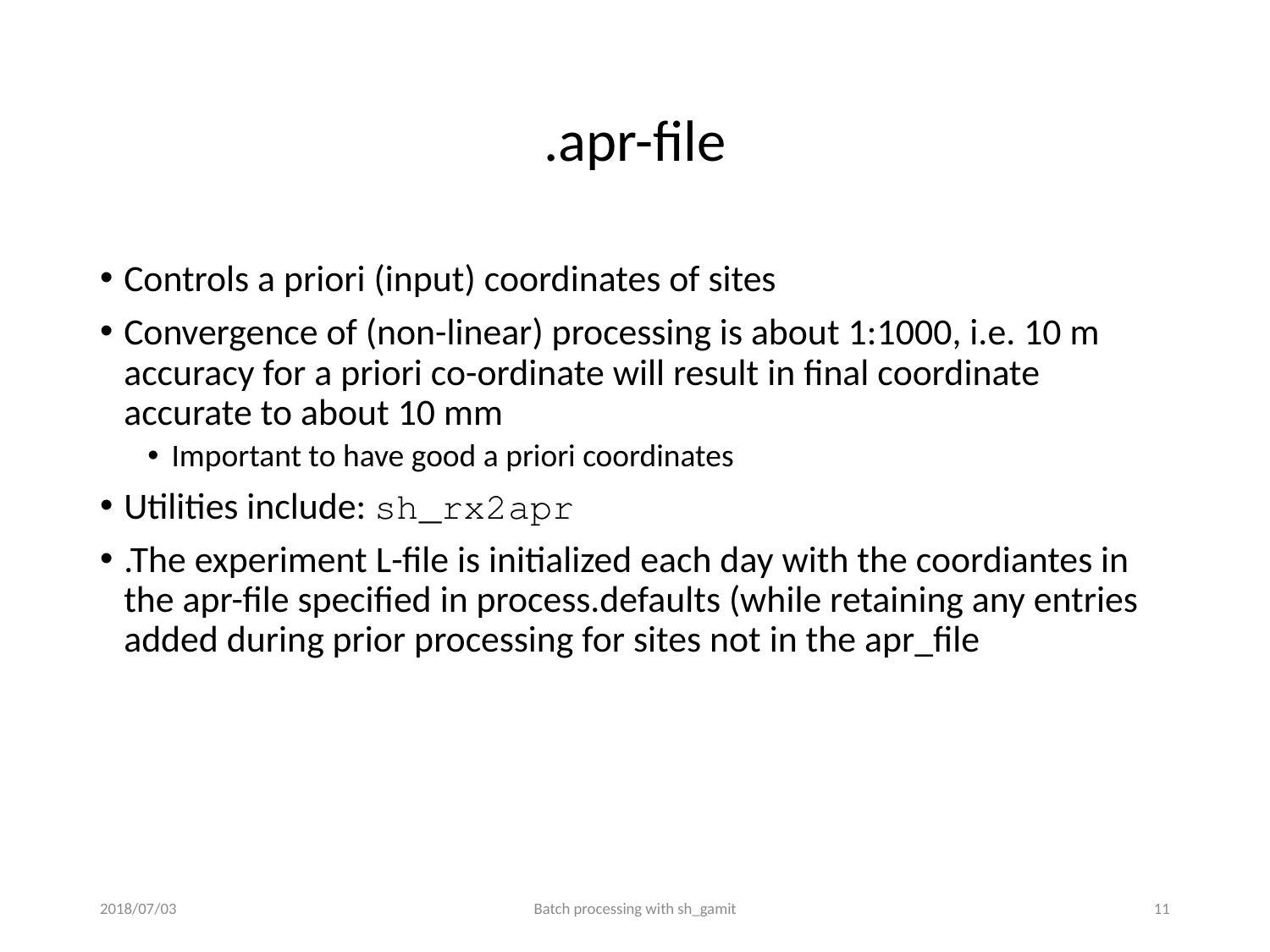

# .apr-file
Controls a priori (input) coordinates of sites
Convergence of (non-linear) processing is about 1:1000, i.e. 10 m accuracy for a priori co-ordinate will result in final coordinate accurate to about 10 mm
Important to have good a priori coordinates
Utilities include: sh_rx2apr
.The experiment L-file is initialized each day with the coordiantes in the apr-file specified in process.defaults (while retaining any entries added during prior processing for sites not in the apr_file
2018/07/03
Batch processing with sh_gamit
11